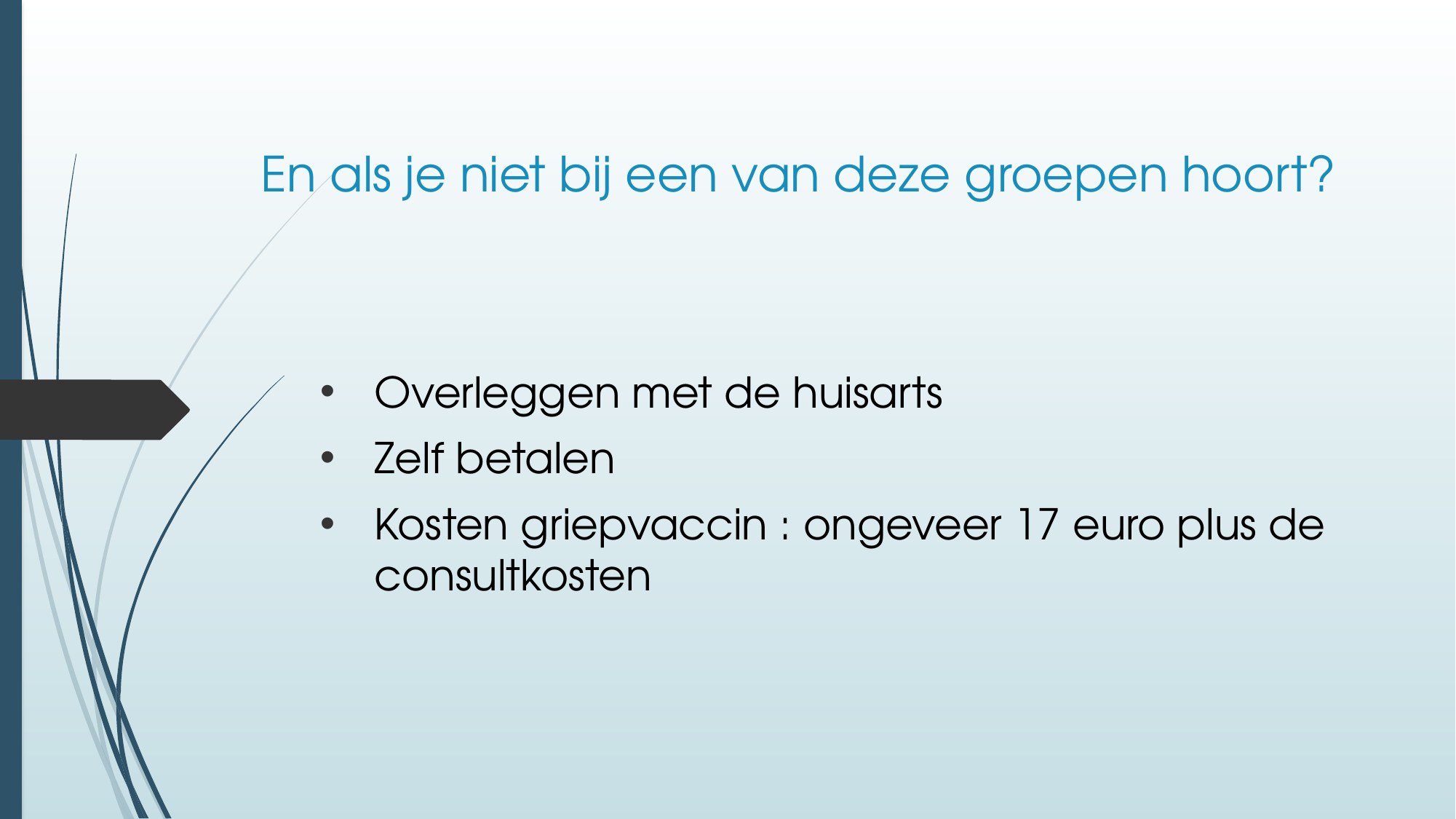

# En als je niet bij een van deze groepen hoort?
Overleggen met de huisarts
Zelf betalen
Kosten griepvaccin : ongeveer 17 euro plus de consultkosten